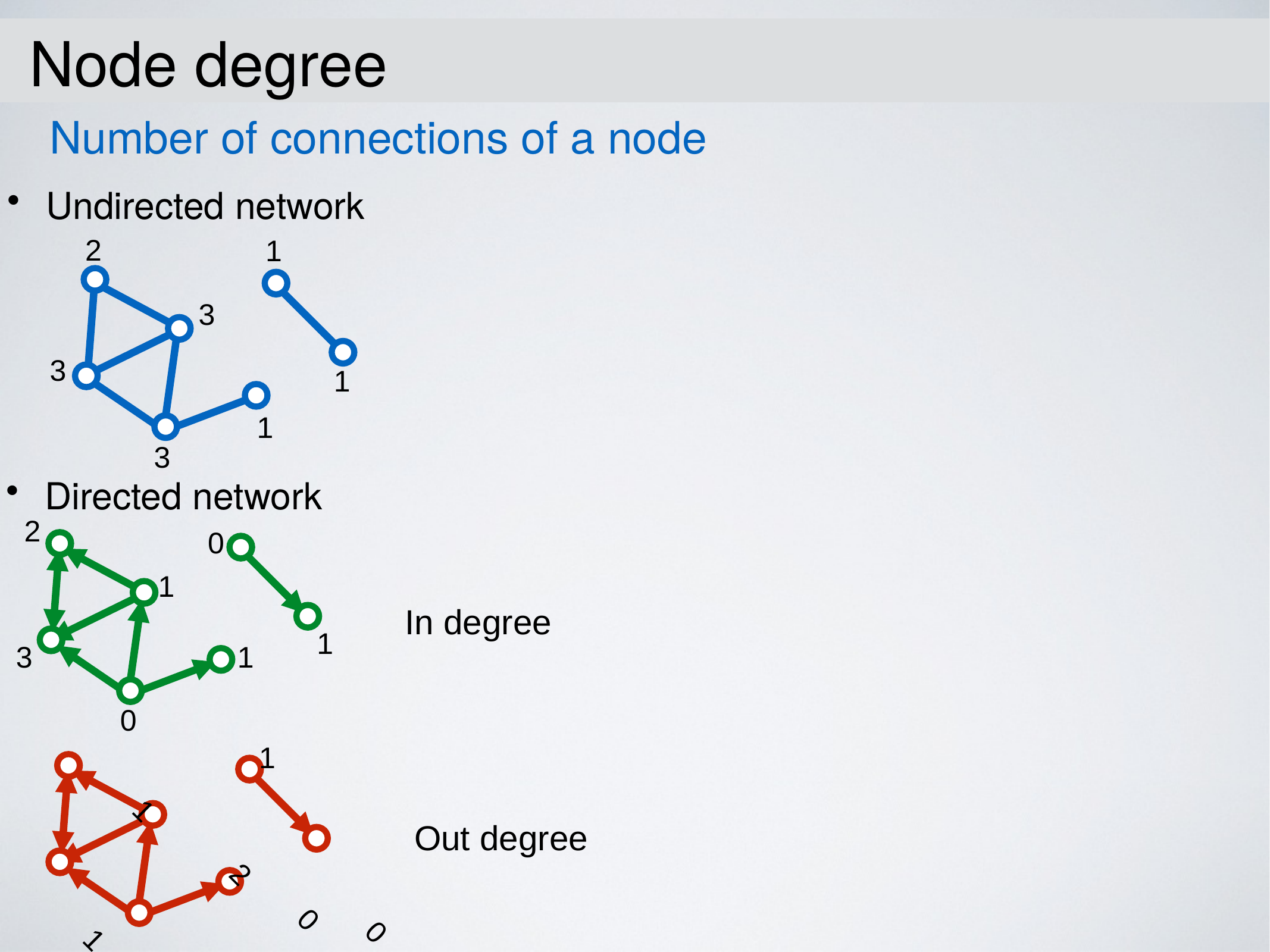

# Node degree
Number of connections of a node
Undirected network
2
1

3
3
1
1
3
Directed network
2
0

1
1
3
1
0
In degree
1
1

2
0
0
1
3
Out degree
12